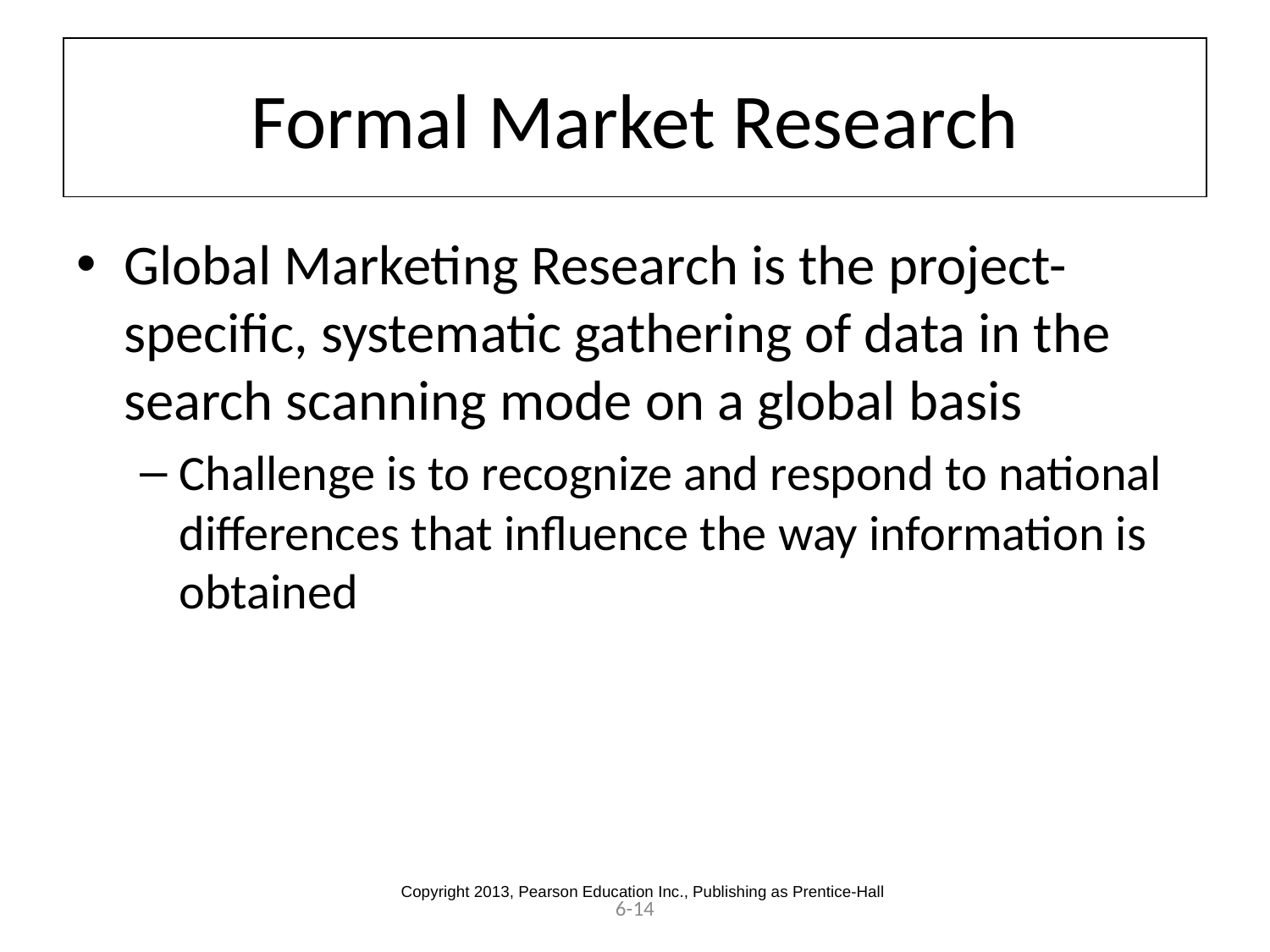

# Formal Market Research
Global Marketing Research is the project-specific, systematic gathering of data in the search scanning mode on a global basis
Challenge is to recognize and respond to national differences that influence the way information is obtained
Copyright 2013, Pearson Education Inc., Publishing as Prentice-Hall

6-14